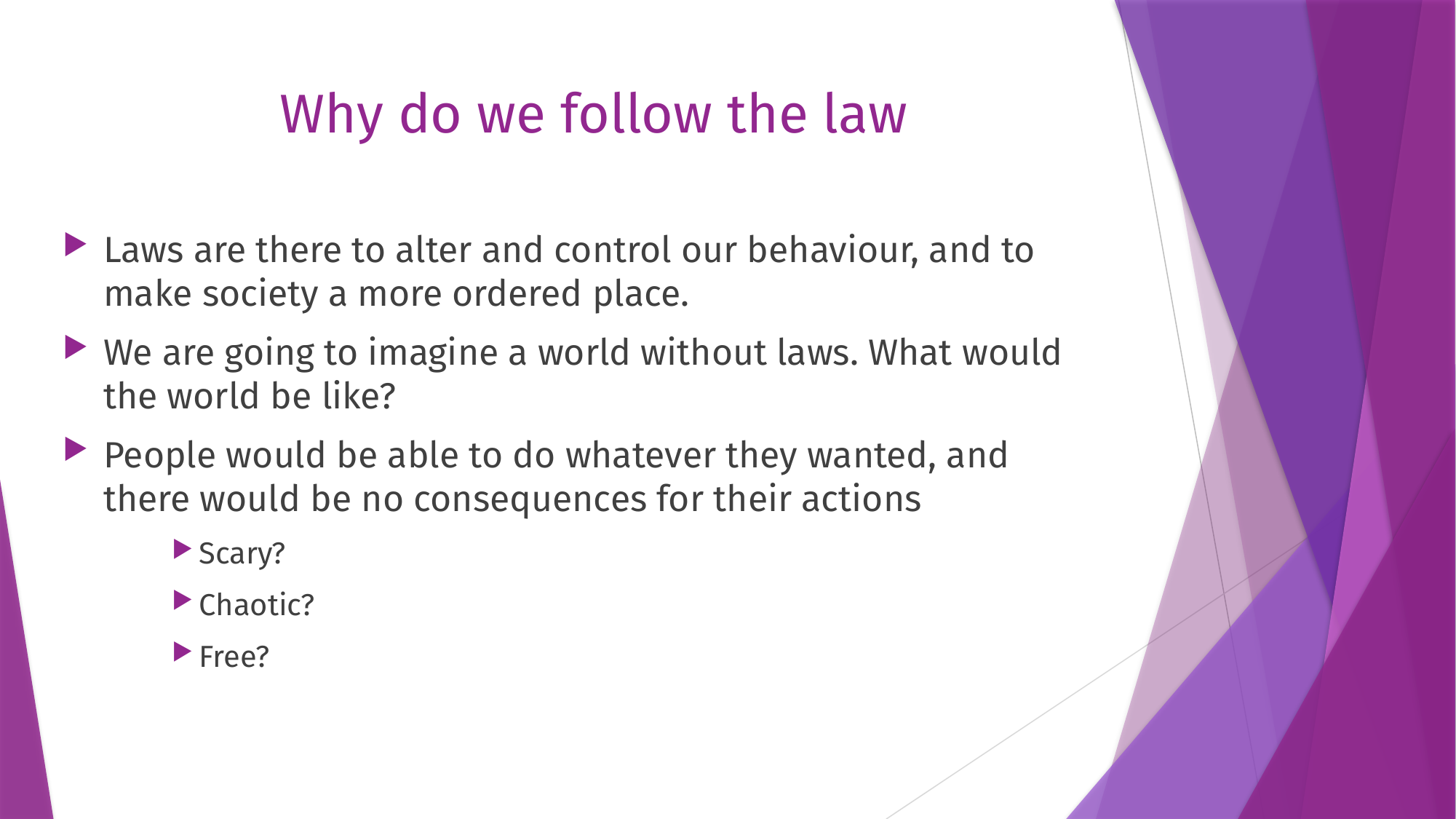

# Why do we follow the law
Laws are there to alter and control our behaviour, and to make society a more ordered place.
We are going to imagine a world without laws. What would the world be like?
People would be able to do whatever they wanted, and there would be no consequences for their actions
Scary?
Chaotic?
Free?